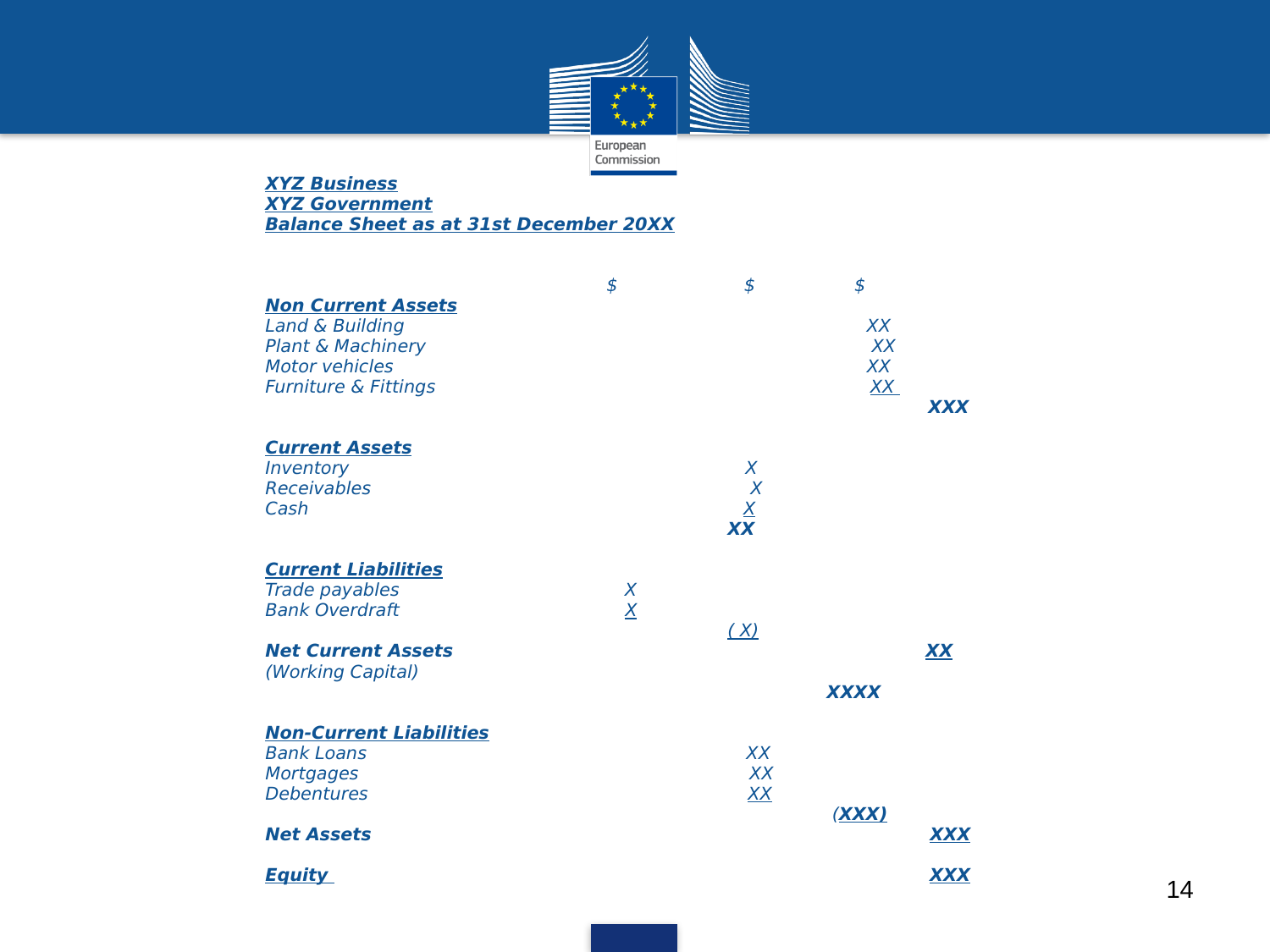

XYZ Business
XYZ Government
Balance Sheet as at 31st December 20XX

                                                              $                       $                  $
Non Current Assets
Land & Building                                                                                    XX
Plant & Machinery                                                                                 XX
Motor vehicles                                                                                      XX
Furniture & Fittings                                                                               XX
                                                                                                            XXX

Current Assets
Inventory                                                                        X
Receivables                                                                     X
Cash                                                                               X
                                                                                    XX

Current Liabilities
Trade payables                                         X
Bank Overdraft                                         X
                                                                                    ( X)
Net Current Assets                                                                             XX
(Working Capital)
                                                                                                      XXXX

Non-Current Liabilities
Bank Loans                                                                     XX
Mortgages                                                                       XX
Debentures                                                                     XX
                                                                                                       (XXX)
Net Assets                                                                                           XXX

Equity                                                                                                  XXX
14